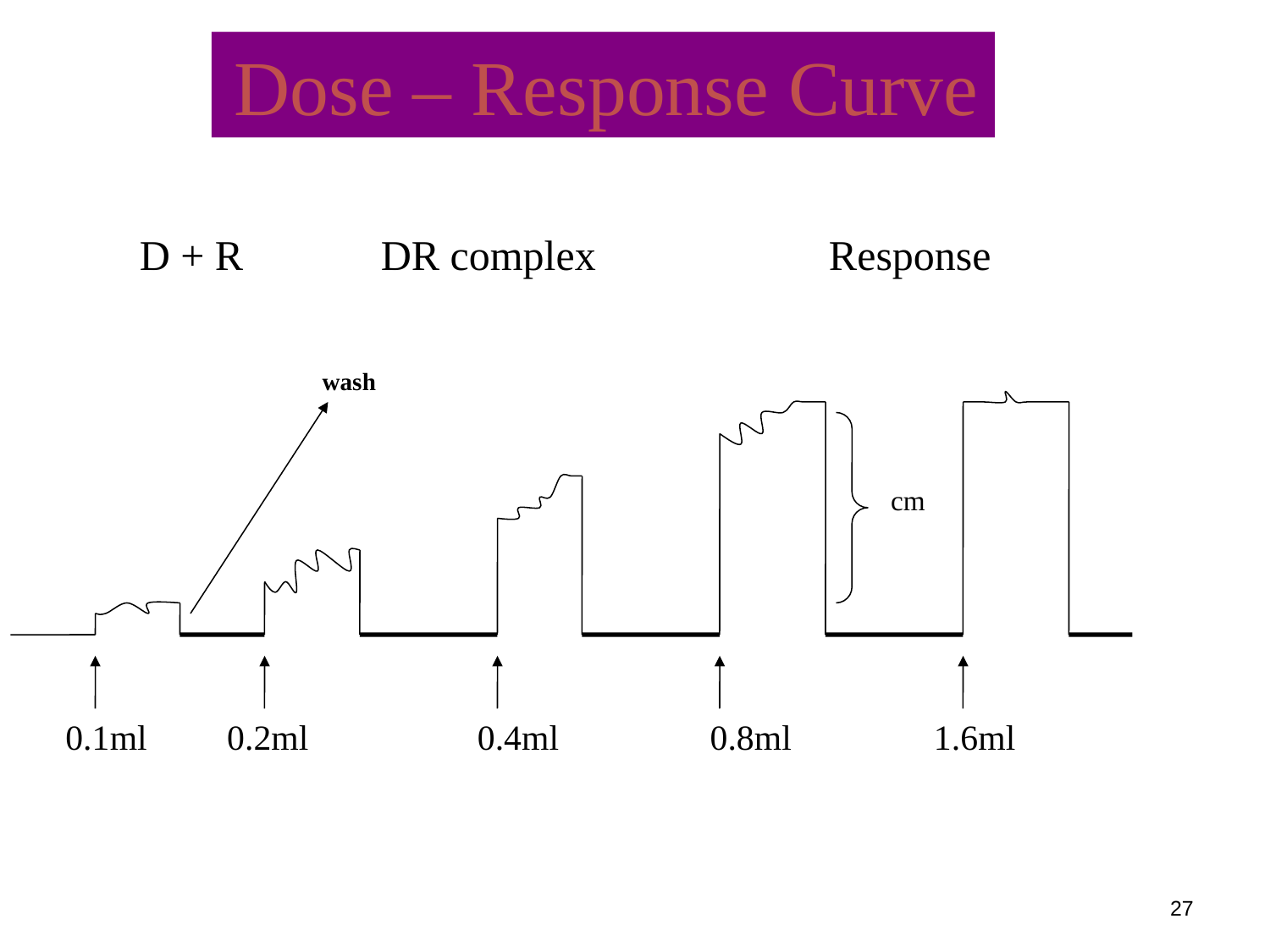

Dose – Response Curve
D + R             DR complex                      Response
wash

cm

0.1ml         0.2ml                   0.4ml                 0.8ml                1.6ml

27